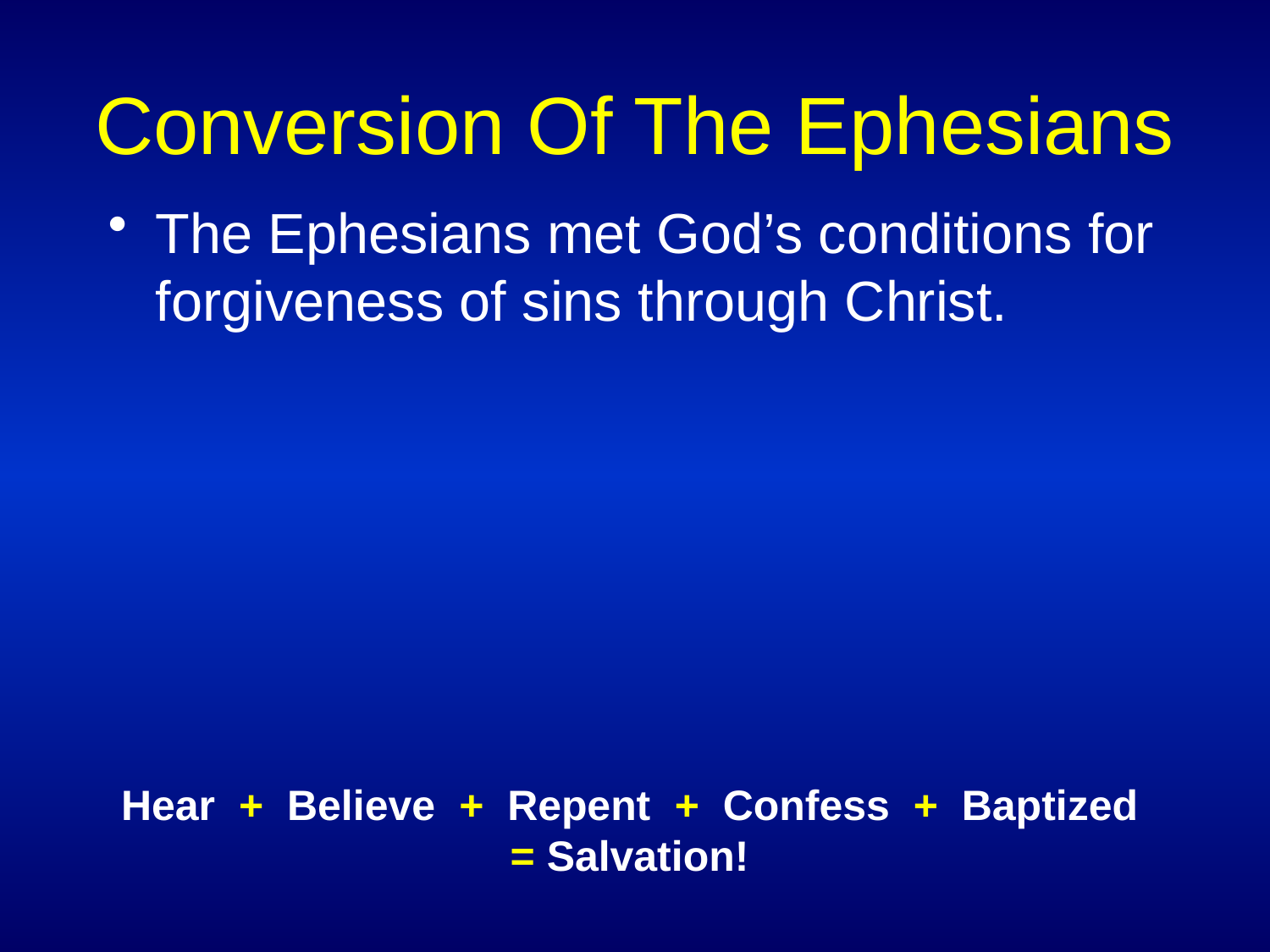

# Conversion Of The Ephesians
The Ephesians met God’s conditions for forgiveness of sins through Christ.

Hear  +  Believe  +  Repent  +  Confess  +  Baptized
= Salvation!